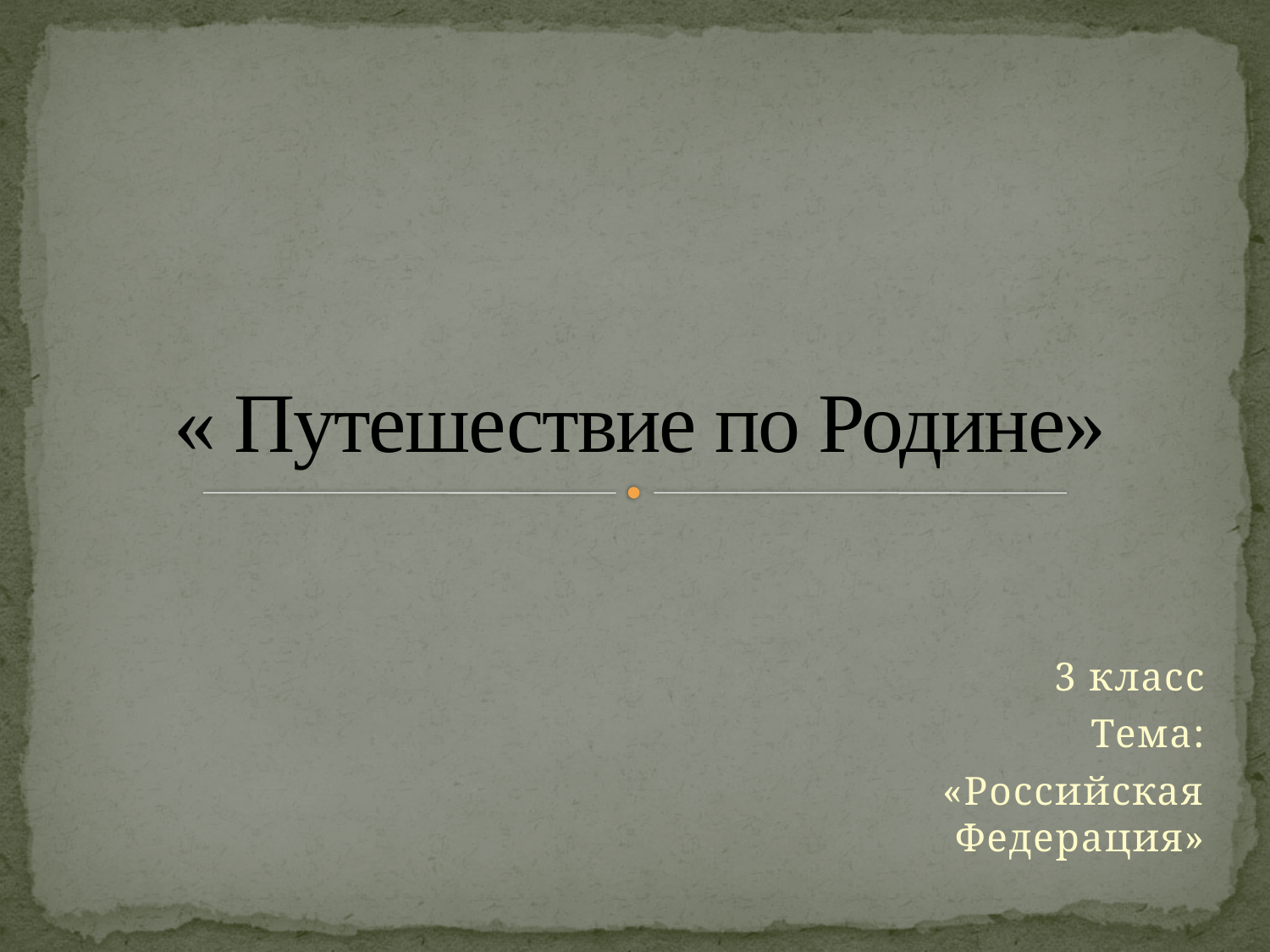

# « Путешествие по Родине»
 3 класс
Тема:
«Российская Федерация»